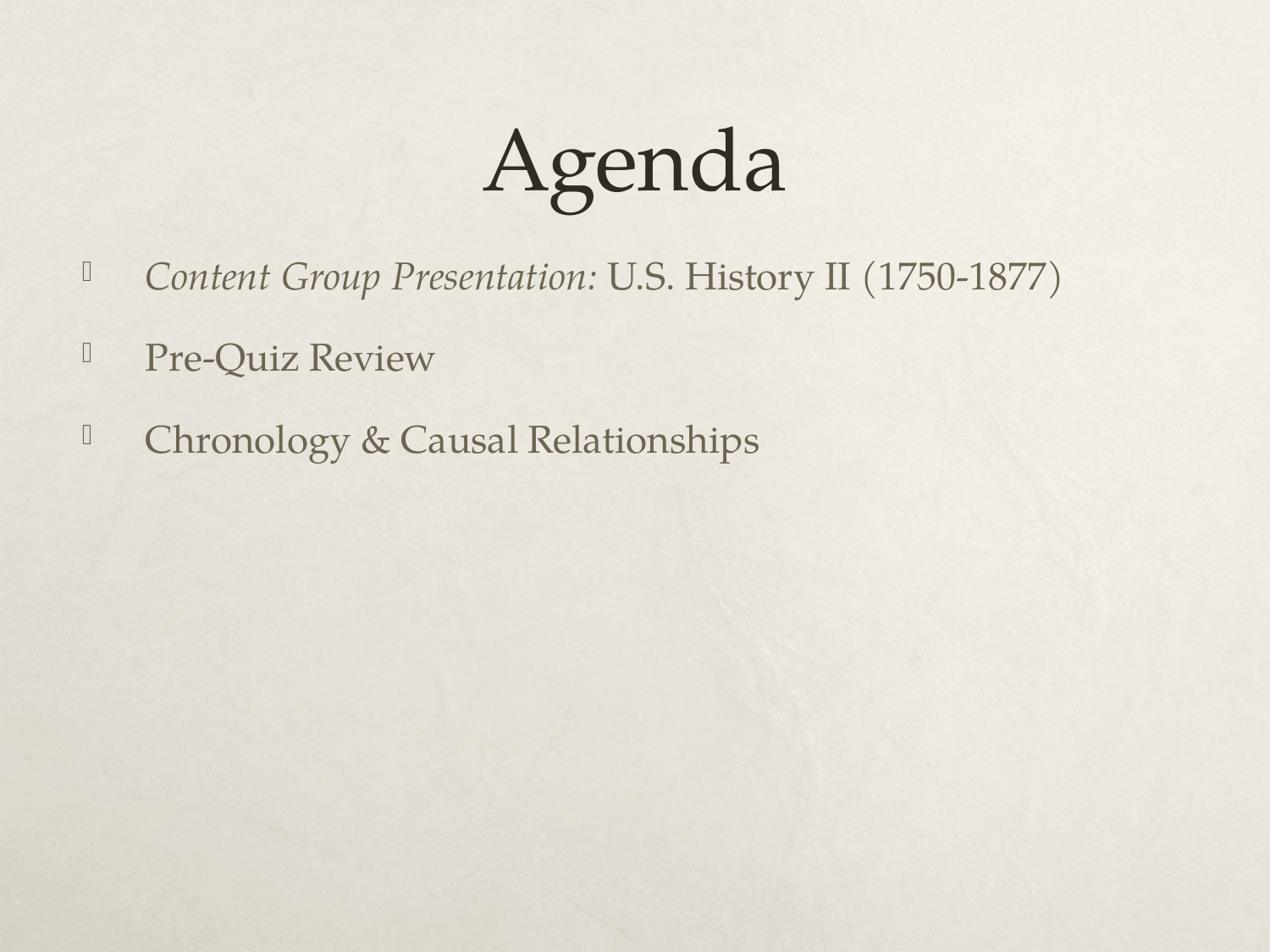

# Agenda
Content Group Presentation: U.S. History II (1750-1877)
Pre-Quiz Review
Chronology & Causal Relationships